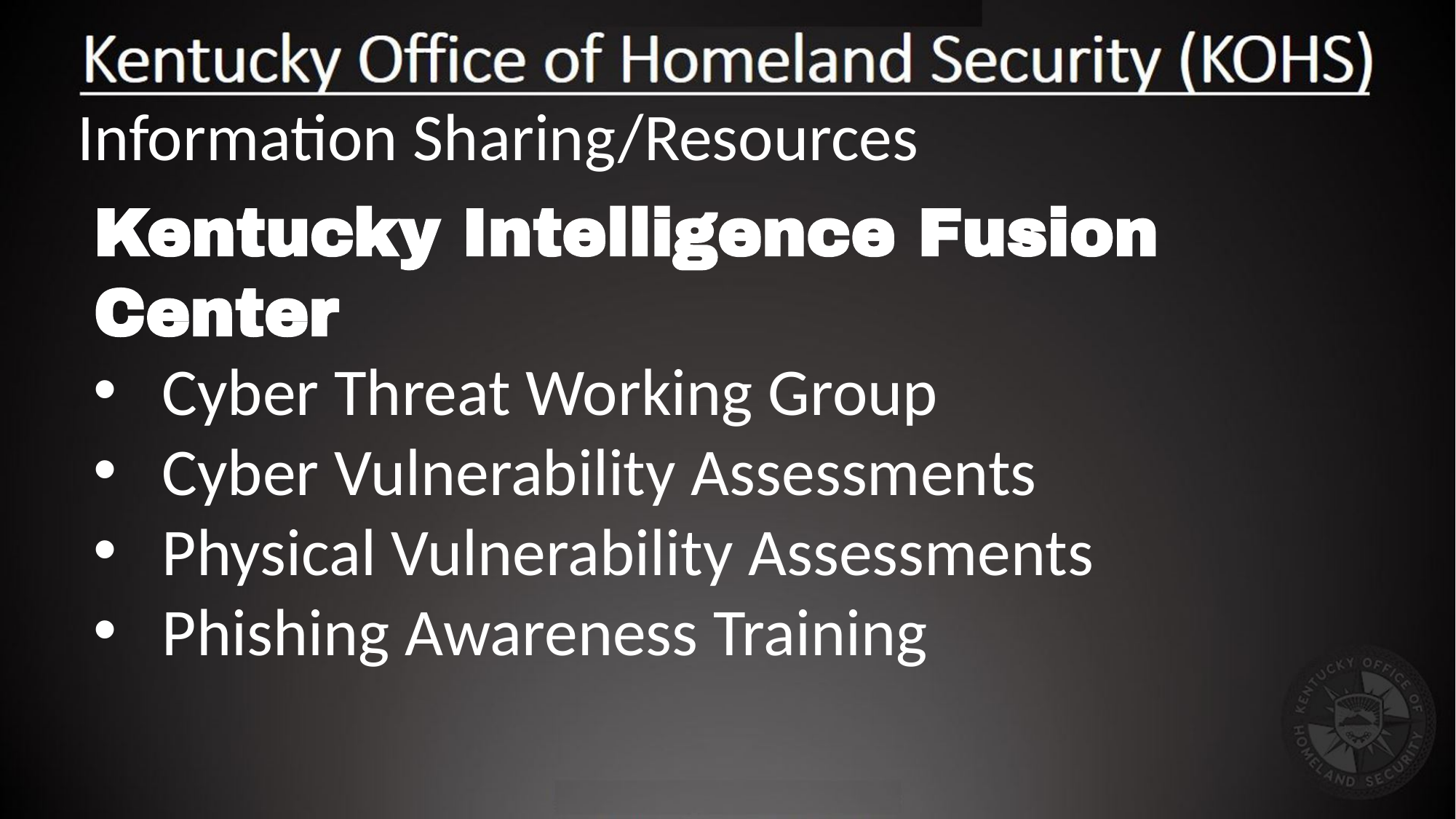

# Information Sharing/Resources
Kentucky Intelligence Fusion Center
Cyber Threat Working Group
Cyber Vulnerability Assessments
Physical Vulnerability Assessments
Phishing Awareness Training